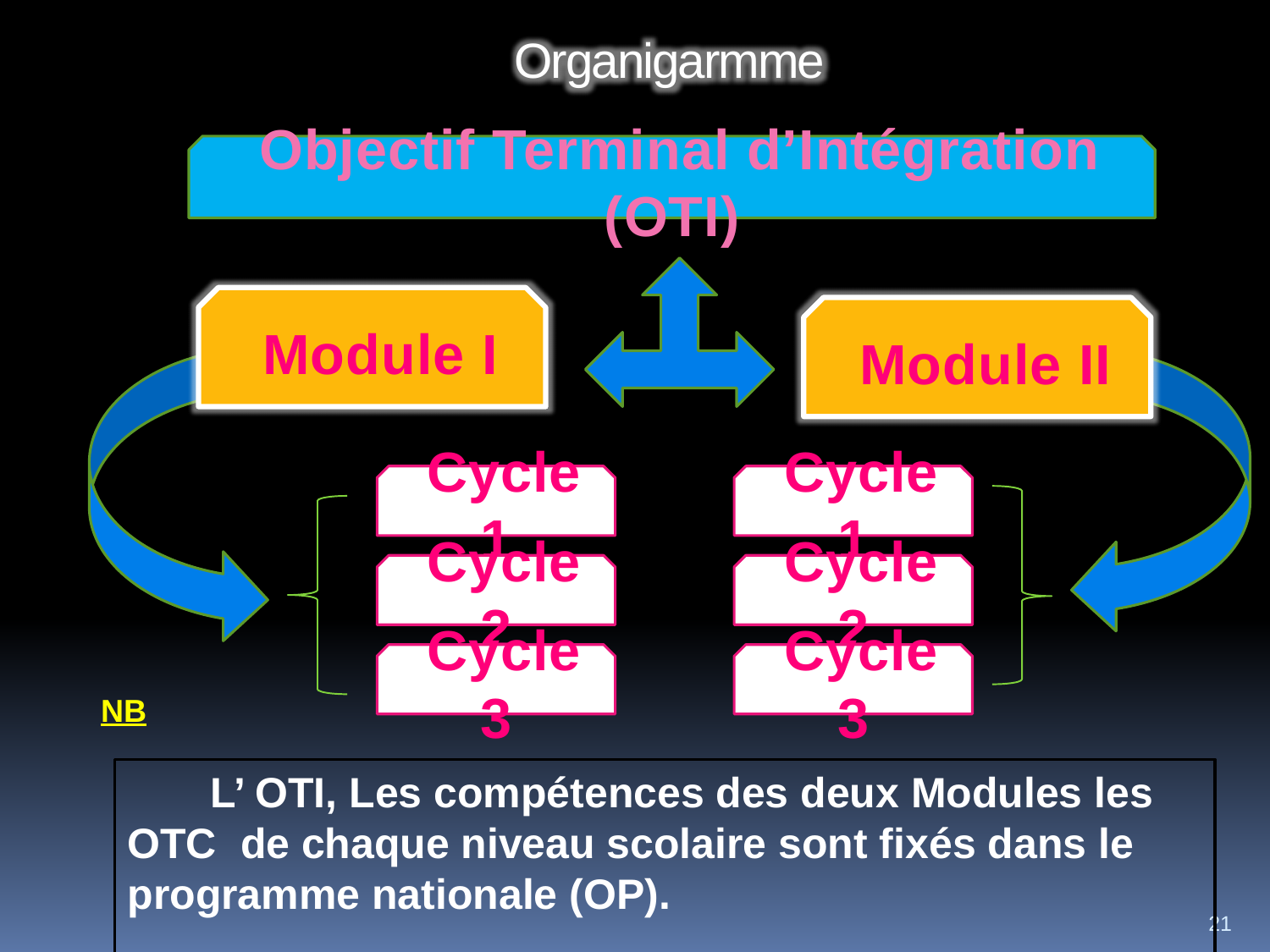

Organigarmme
 Objectif Terminal d’Intégration (OTI)

 Module I
 Module II

 Cycle 1
 Cycle 1

 Cycle 2
 Cycle 2
 Cycle 3
 Cycle 3
NB
       L’ OTI, Les compétences des deux Modules les OTC  de chaque niveau scolaire sont fixés dans le programme nationale (OP).
21